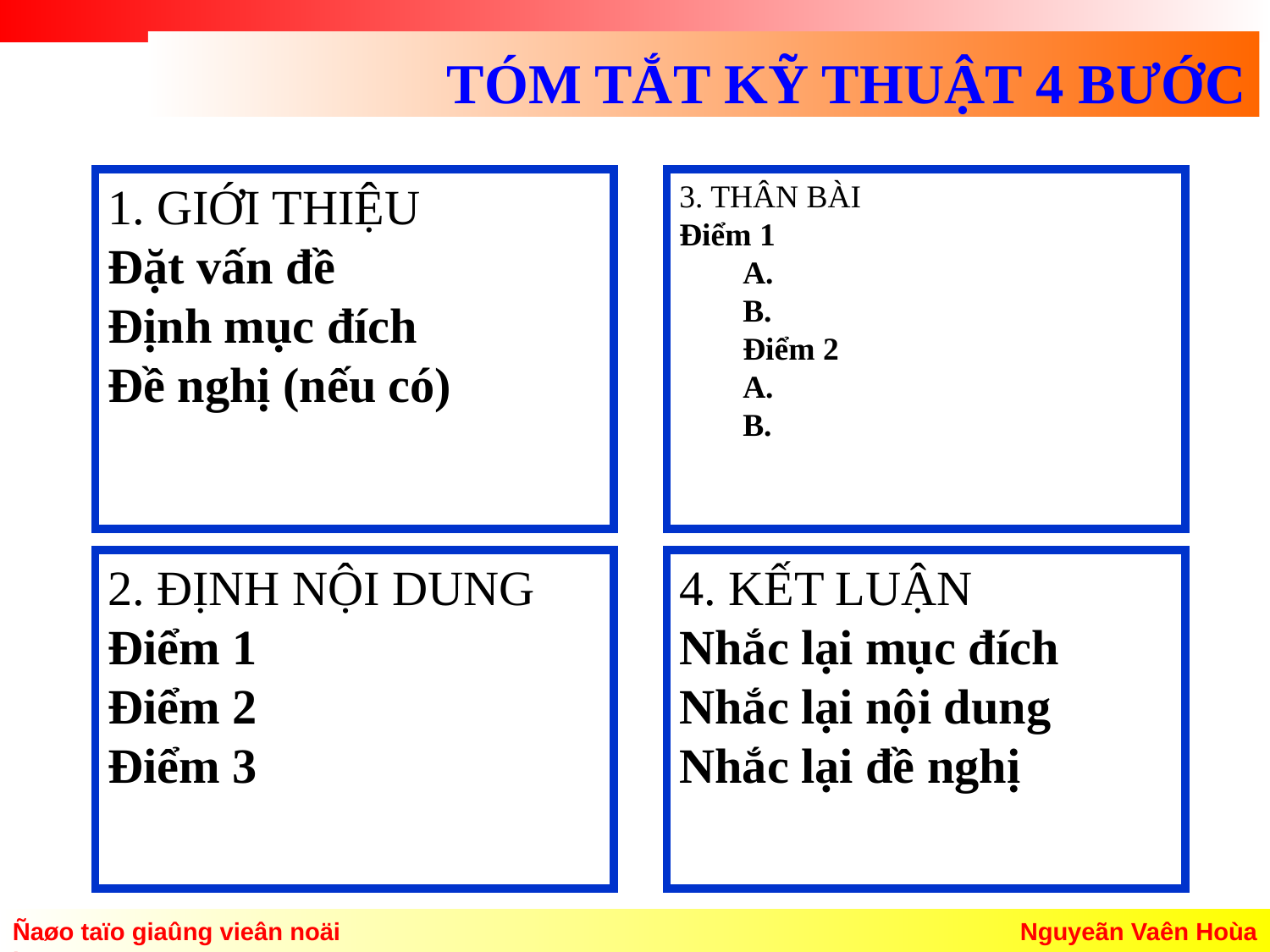

# TÓM TẮT KỸ THUẬT 4 BƯỚC
1. GIỚI THIỆU
Đặt vấn đề
Định mục đích
Đề nghị (nếu có)
3. THÂN BÀI
Điểm 1
A.
B.
Điểm 2
A.
B.
2. ĐỊNH NỘI DUNG
Điểm 1
Điểm 2
Điểm 3
4. KẾT LUẬN
Nhắc lại mục đích
Nhắc lại nội dung
Nhắc lại đề nghị